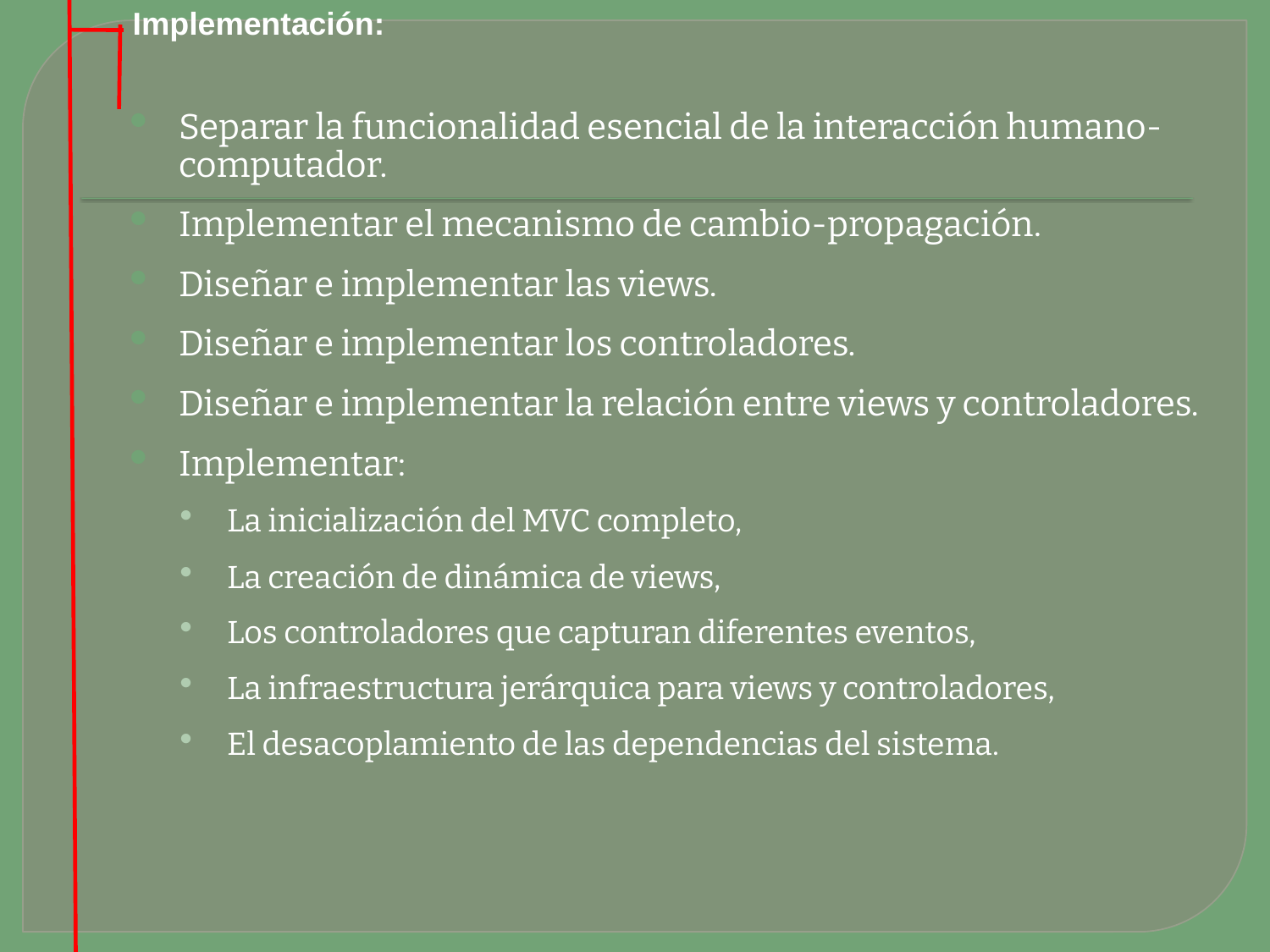

Implementación:

Separar la funcionalidad esencial de la interacción humano-computador.
Implementar el mecanismo de cambio-propagación.
Diseñar e implementar las views.
Diseñar e implementar los controladores.
Diseñar e implementar la relación entre views y controladores.
Implementar:
La inicialización del MVC completo,
La creación de dinámica de views,
Los controladores que capturan diferentes eventos,
La infraestructura jerárquica para views y controladores,
El desacoplamiento de las dependencias del sistema.